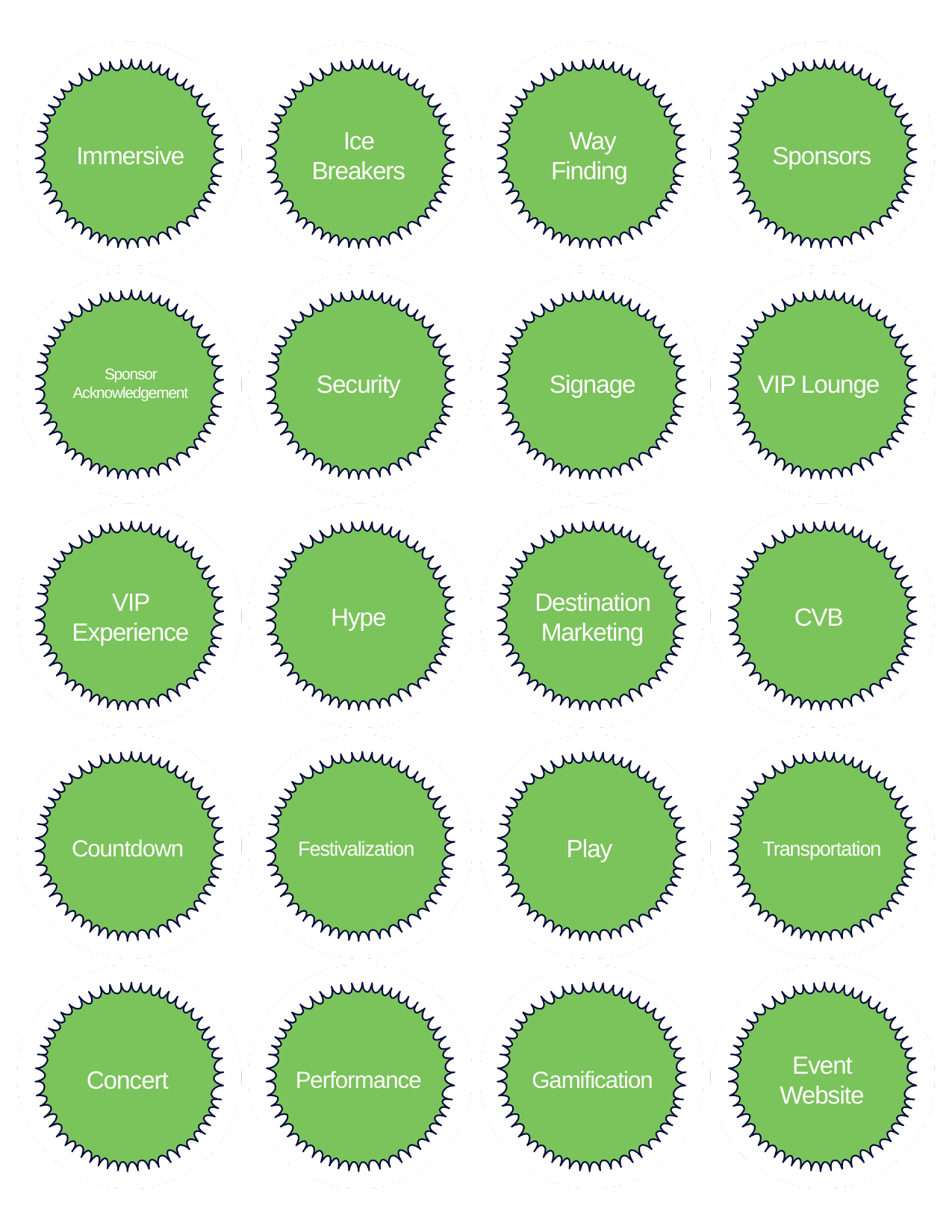

Ice Breakers
Way Finding
Sponsors
# Immersive
Sponsor Acknowledgement
Security
Signage
VIP Lounge
VIP Experience
Hype
Destination Marketing
CVB
Countdown
Festivalization
Play
Transportation
Concert
Performance
Gamification
Event Website